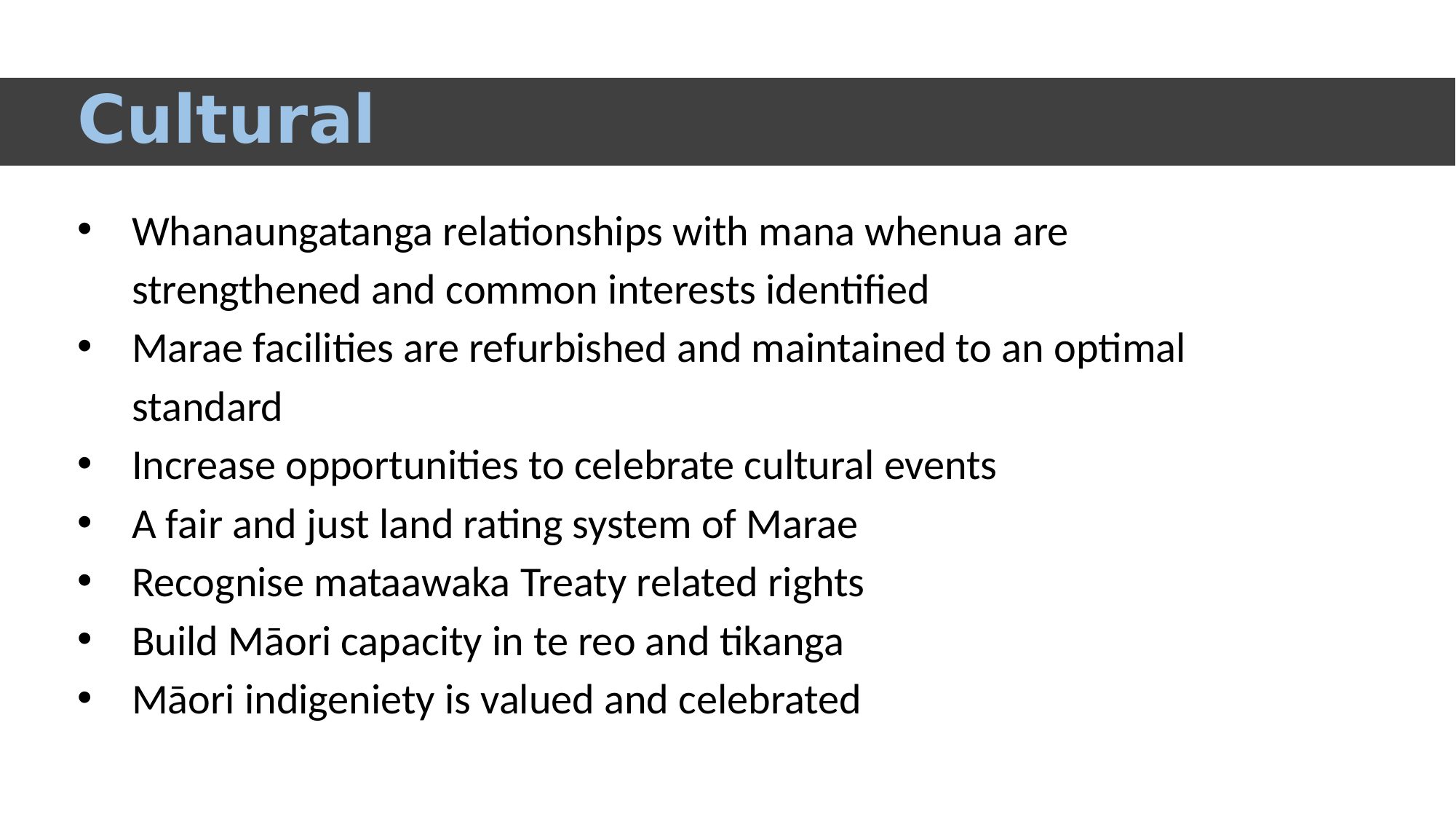

# Cultural

Whanaungatanga relationships with mana whenua are strengthened and common interests identified
Marae facilities are refurbished and maintained to an optimal standard
Increase opportunities to celebrate cultural events
A fair and just land rating system of Marae
Recognise mataawaka Treaty related rights
Build Māori capacity in te reo and tikanga
Māori indigeniety is valued and celebrated